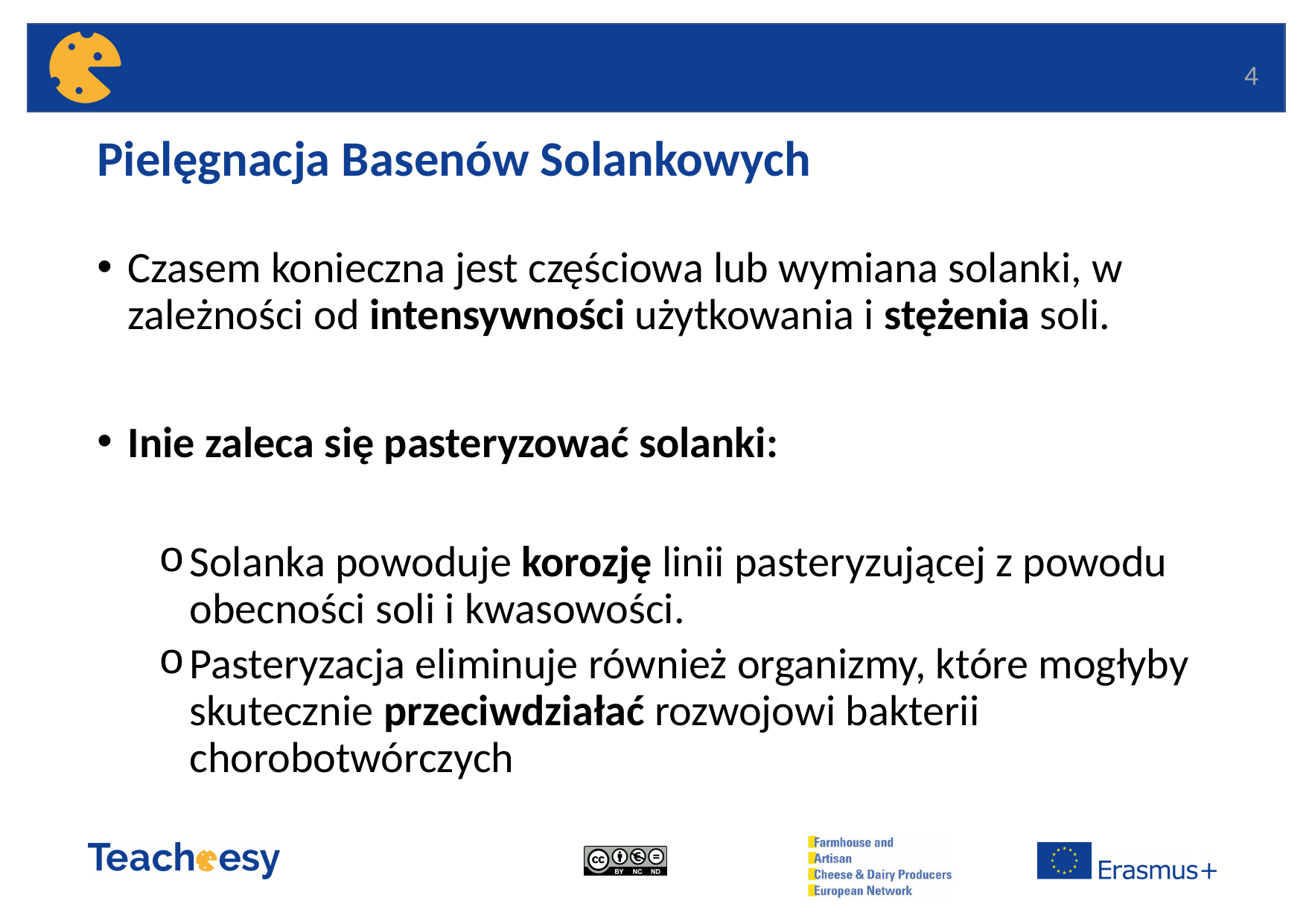

# Pielęgnacja Basenów Solankowych
Czasem konieczna jest częściowa lub wymiana solanki, w zależności od intensywności użytkowania i stężenia soli.

Inie zaleca się pasteryzować solanki:

Solanka powoduje korozję linii pasteryzującej z powodu obecności soli i kwasowości.
Pasteryzacja eliminuje również organizmy, które mogłyby skutecznie przeciwdziałać rozwojowi bakterii chorobotwórczych